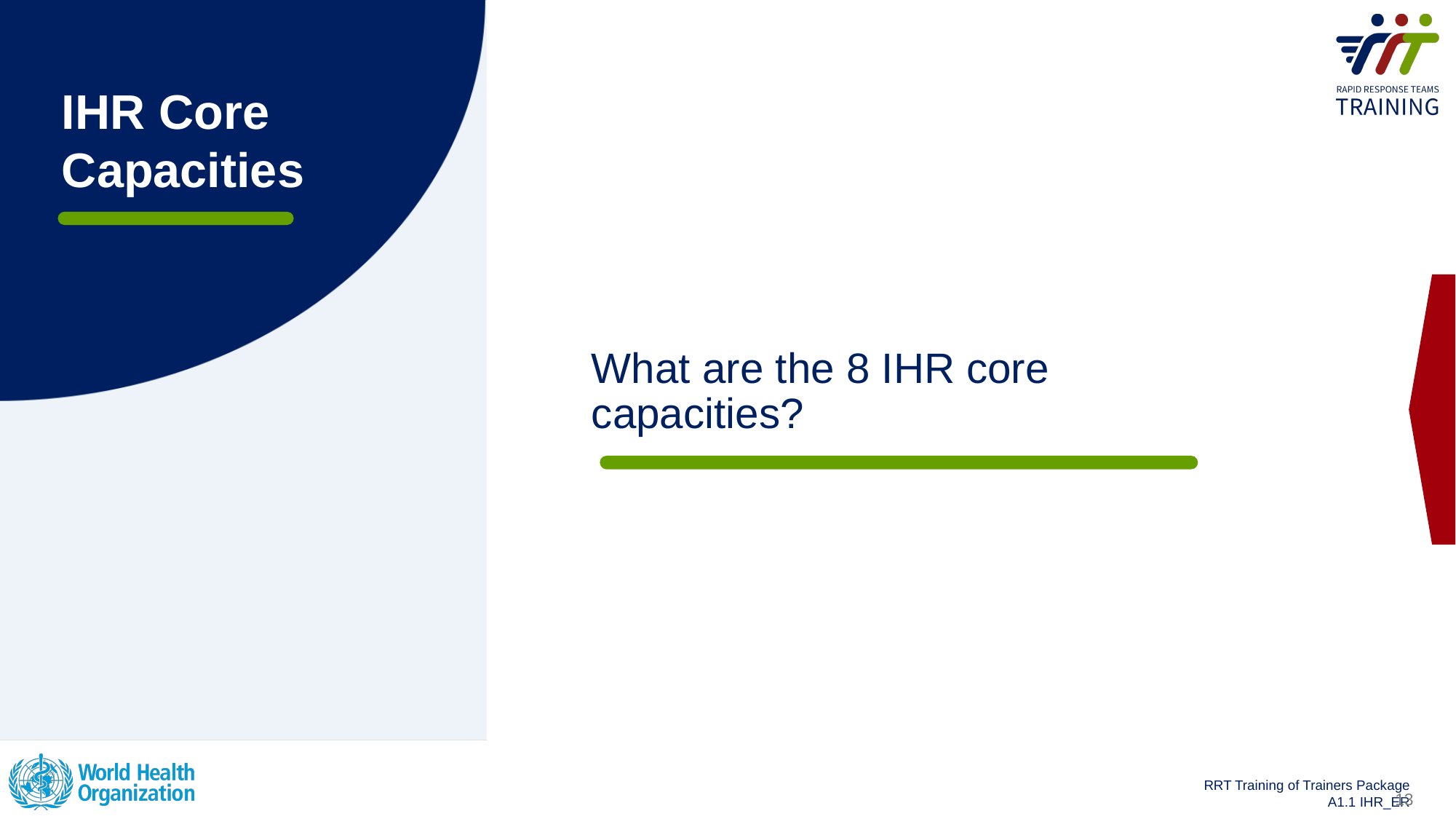

IHR Core Capacities

# What are the 8 IHR core capacities?